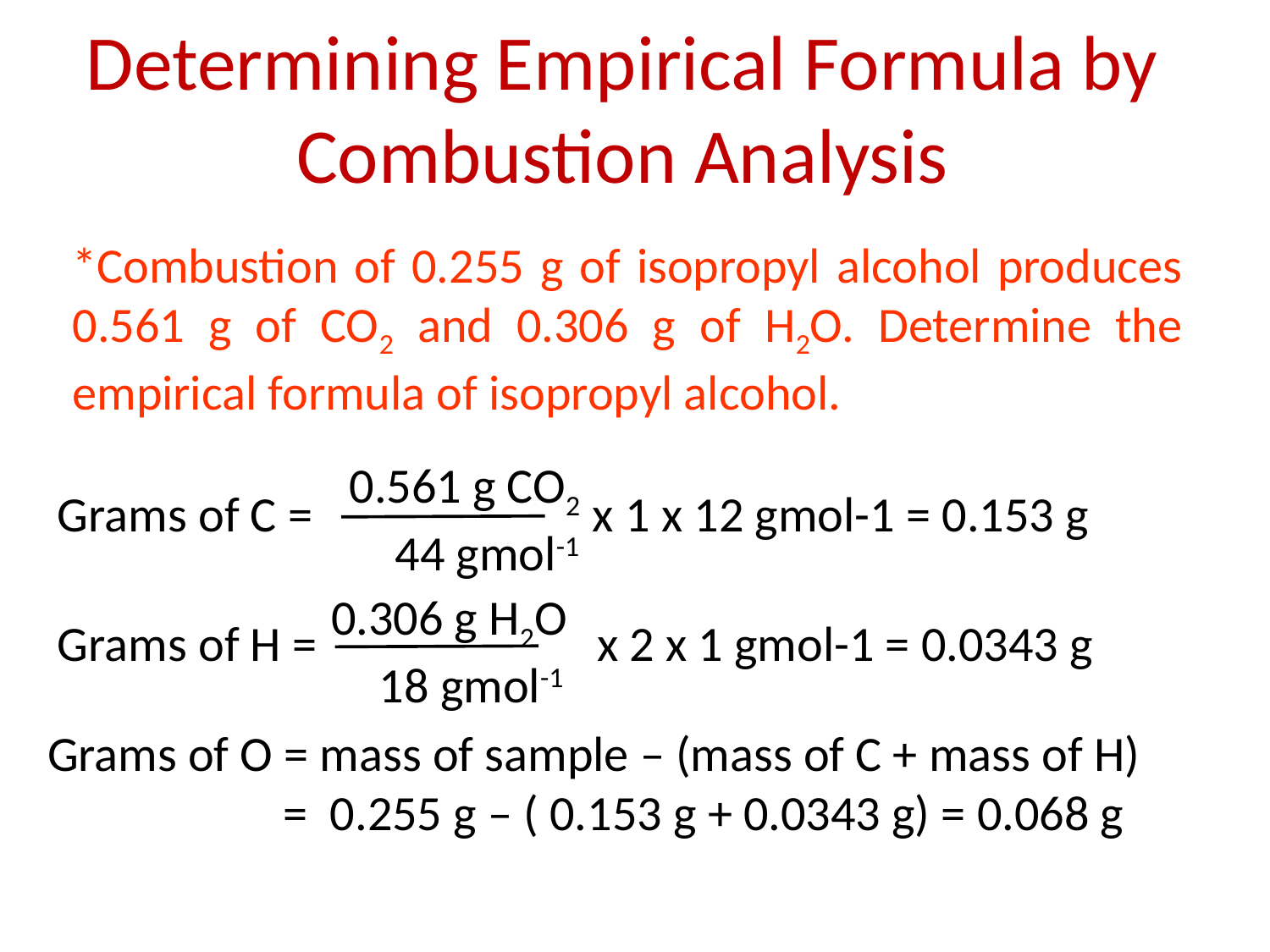

Determining Empirical Formula by Combustion Analysis
*Combustion of 0.255 g of isopropyl alcohol produces 0.561 g of CO2 and 0.306 g of H2O. Determine the empirical formula of isopropyl alcohol.
0.561 g CO2
44 gmol-1
Grams of C =                         x 1 x 12 gmol-1 = 0.153 g

0.306 g H2O
18 gmol-1
Grams of H =                         x 2 x 1 gmol-1 = 0.0343 g

Grams of O = mass of sample – (mass of C + mass of H)
                     =  0.255 g – ( 0.153 g + 0.0343 g) = 0.068 g